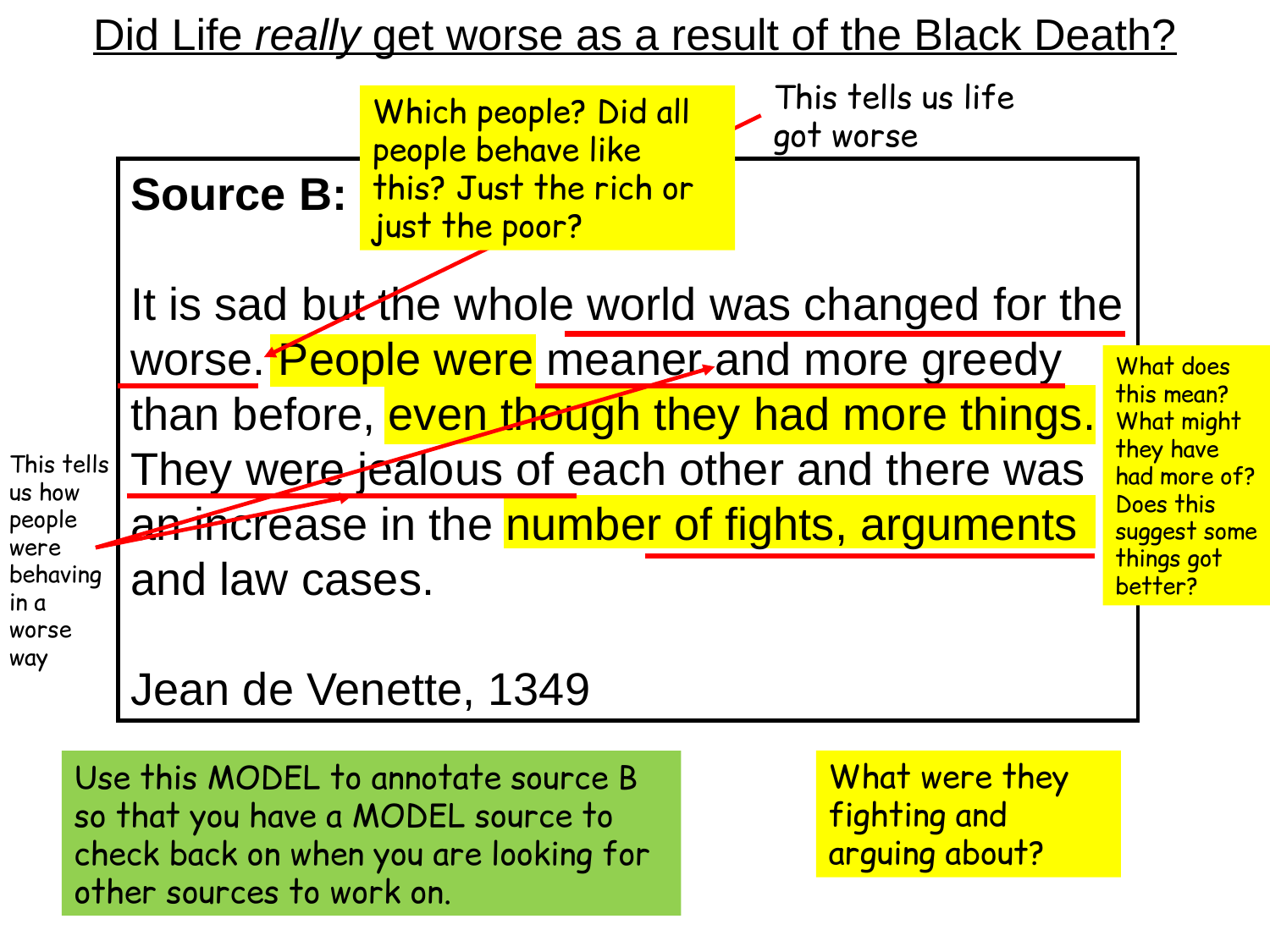

Did Life really get worse as a result of the Black Death?
This tells us life got worse
Which people? Did all people behave like this? Just the rich or just the poor?
Source B:

It is sad but the whole world was changed for the worse. People were meaner and more greedy than before, even though they had more things. They were jealous of each other and there was an increase in the number of fights, arguments and law cases.

Jean de Venette, 1349

What does this mean? What might they have had more of? Does this suggest some things got better?

This tells us how people were behaving in a worse way

What were they fighting and arguing about?
Use this MODEL to annotate source B so that you have a MODEL source to check back on when you are looking for other sources to work on.